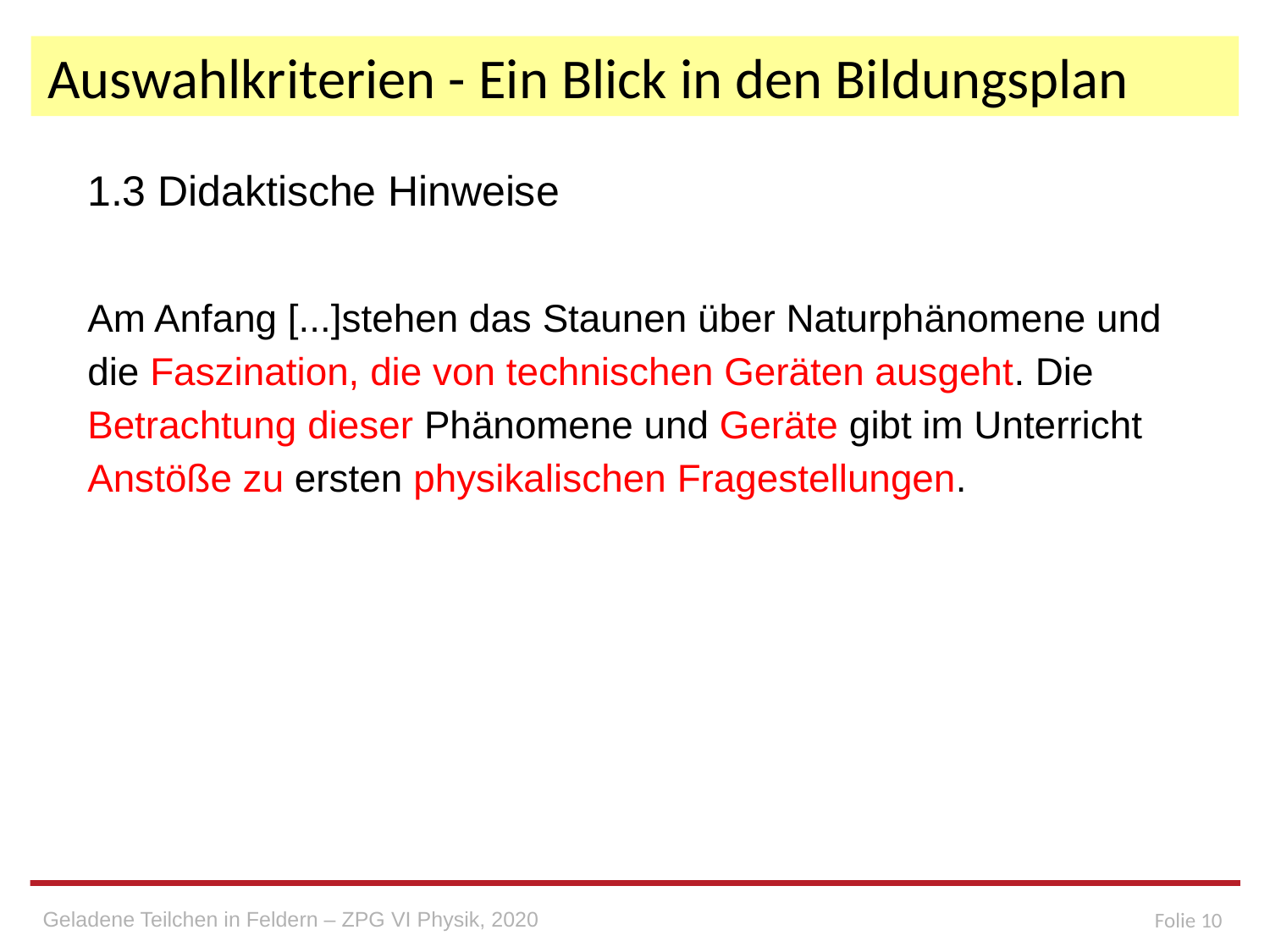

# Auswahlkriterien - Ein Blick in den Bildungsplan
1.3 Didaktische Hinweise

Am Anfang [...]stehen das Staunen über Naturphänomene und die Faszination, die von technischen Geräten ausgeht. Die Betrachtung dieser Phänomene und Geräte gibt im Unterricht Anstöße zu ersten physikalischen Fragestellungen.

Geladene Teilchen in Feldern – ZPG VI Physik, 2020
Folie 10